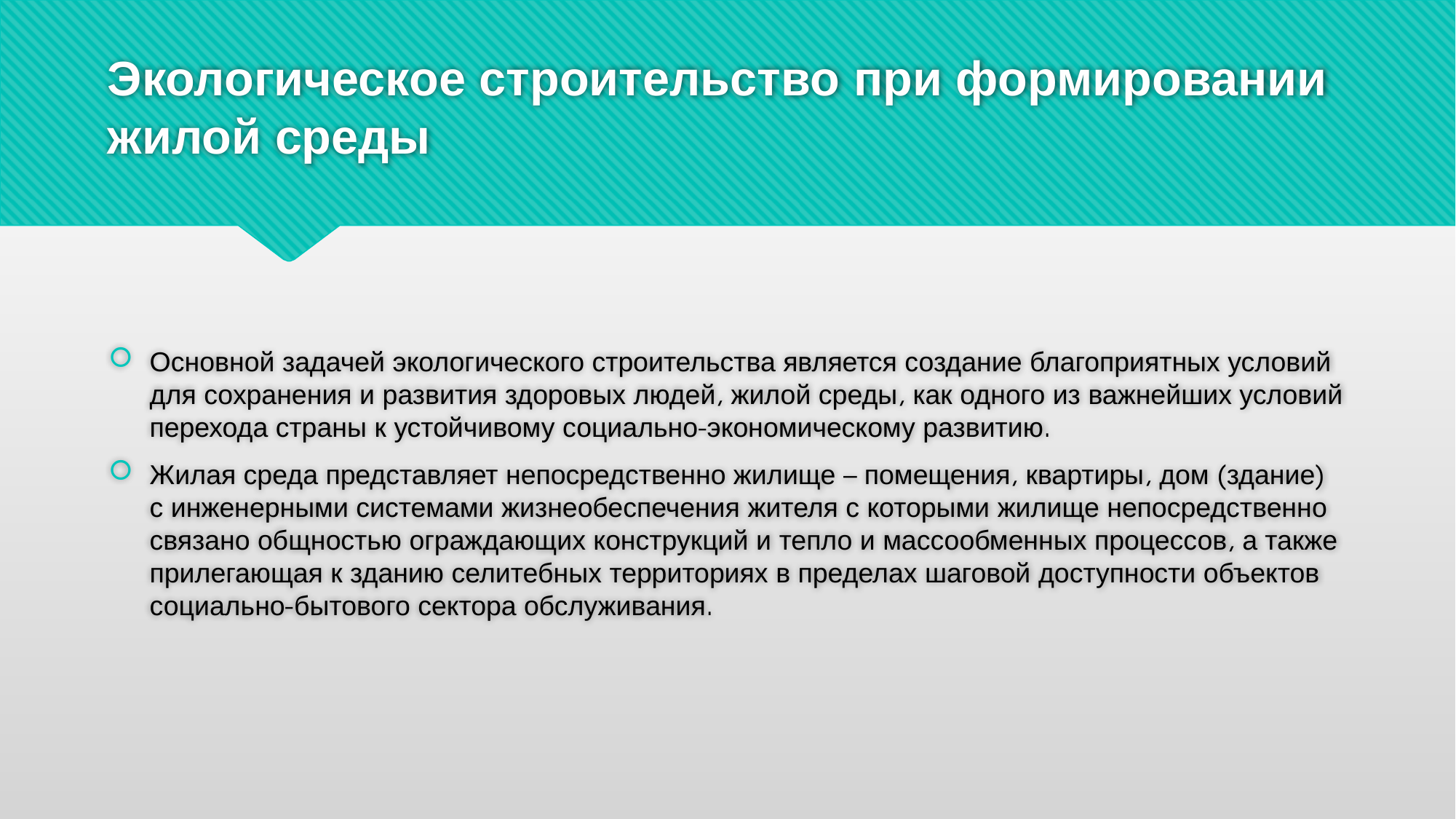

# Экологическое строительство при формировании жилой среды
Основной задачей экологического строительства является создание благоприятных условий для сохранения и развития здоровых людей, жилой среды, как одного из важнейших условий перехода страны к устойчивому социально-экономическому развитию.
Жилая среда представляет непосредственно жилище – помещения, квартиры, дом (здание) с инженерными системами жизнеобеспечения жителя с которыми жилище непосредственно связано общностью ограждающих конструкций и тепло и массообменных процессов, а также прилегающая к зданию селитебных территориях в пределах шаговой доступности объектов социально-бытового сектора обслуживания.